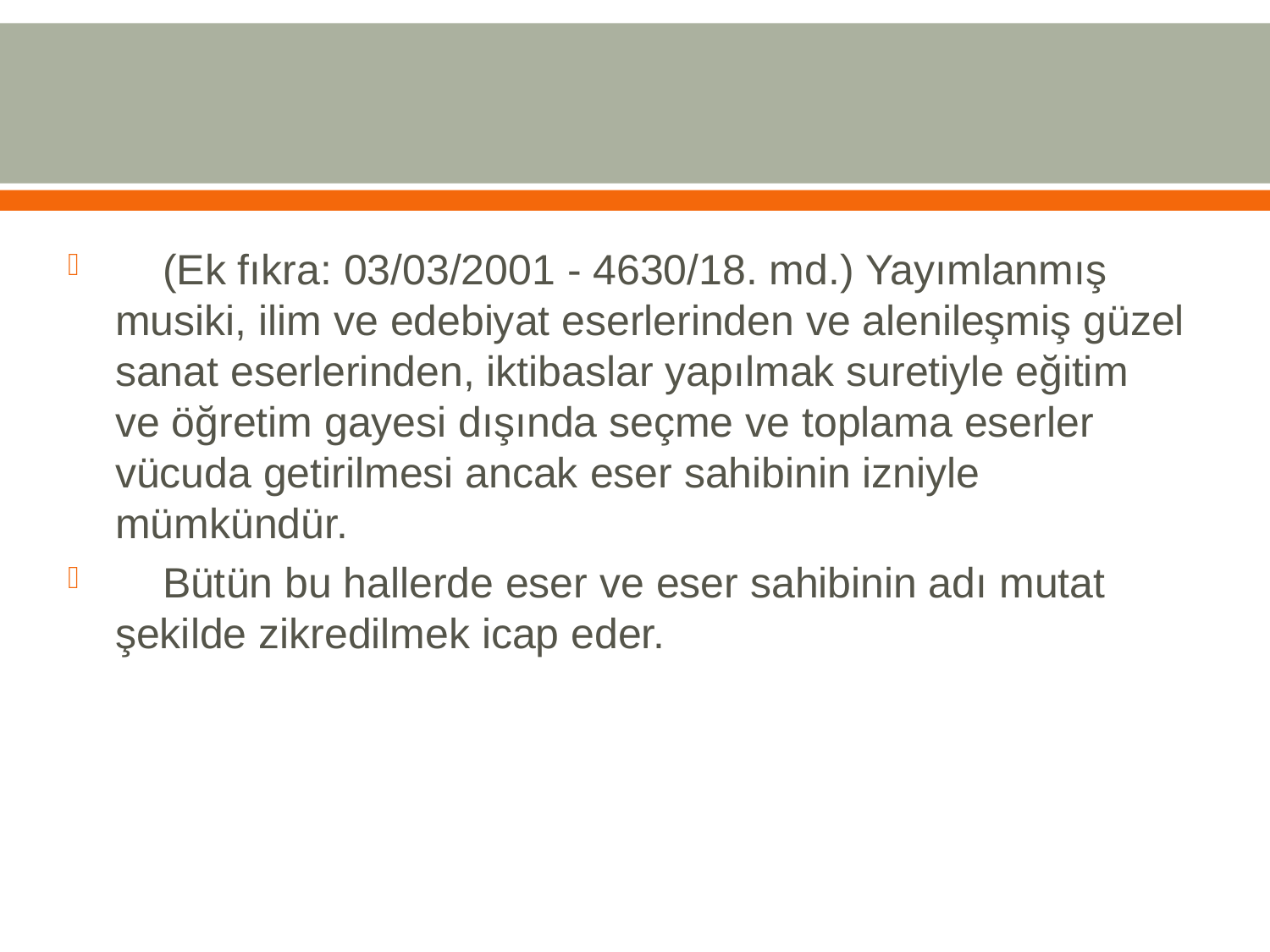

#
    (Ek fıkra: 03/03/2001 - 4630/18. md.) Yayımlanmış musiki, ilim ve edebiyat eserlerinden ve alenileşmiş güzel sanat eserlerinden, iktibaslar yapılmak suretiyle eğitim ve öğretim gayesi dışında seçme ve toplama eserler vücuda getirilmesi ancak eser sahibinin izniyle mümkündür.
    Bütün bu hallerde eser ve eser sahibinin adı mutat şekilde zikredilmek icap eder.